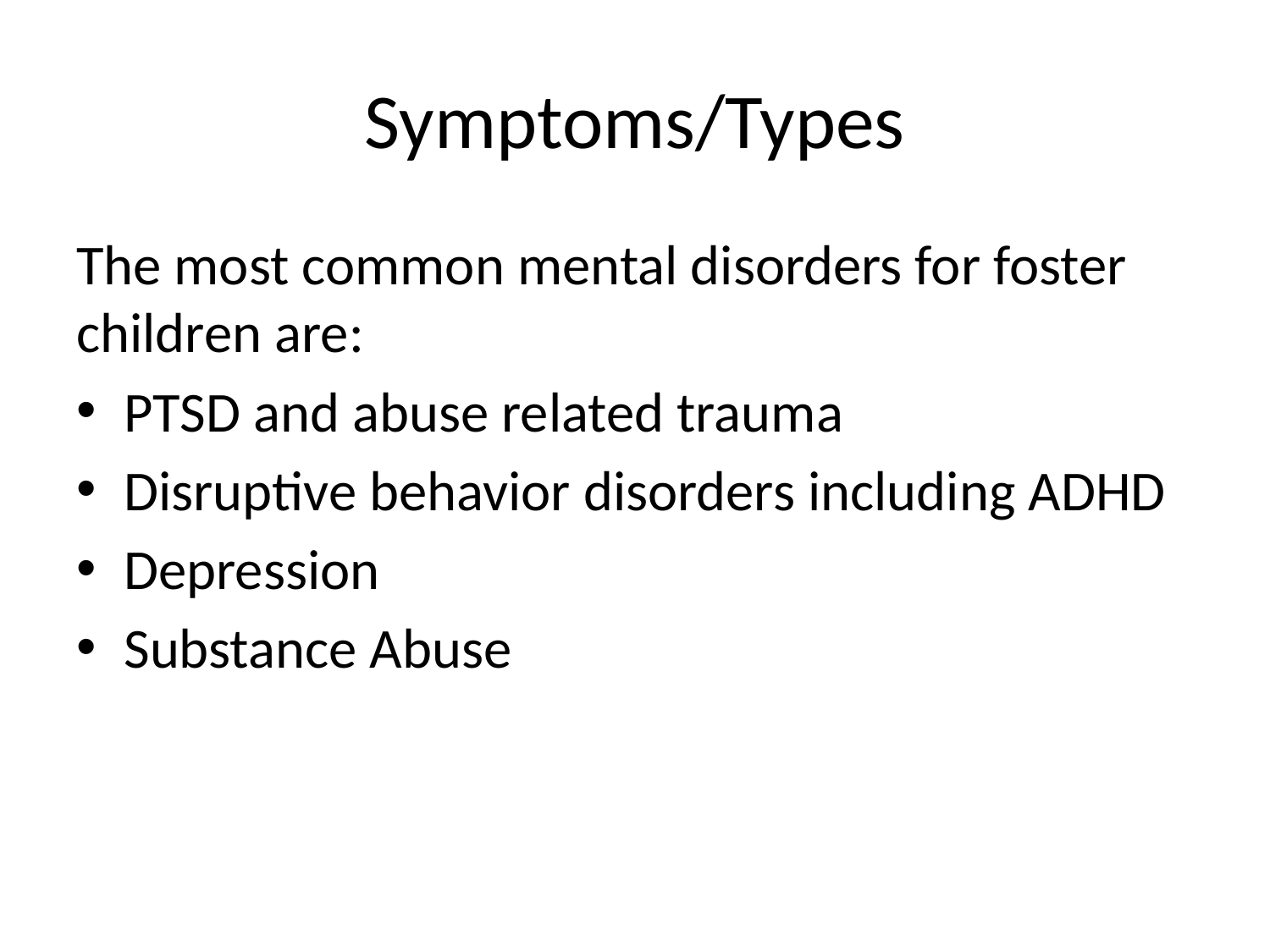

# Symptoms/Types
The most common mental disorders for foster children are:
PTSD and abuse related trauma
Disruptive behavior disorders including ADHD
Depression
Substance Abuse